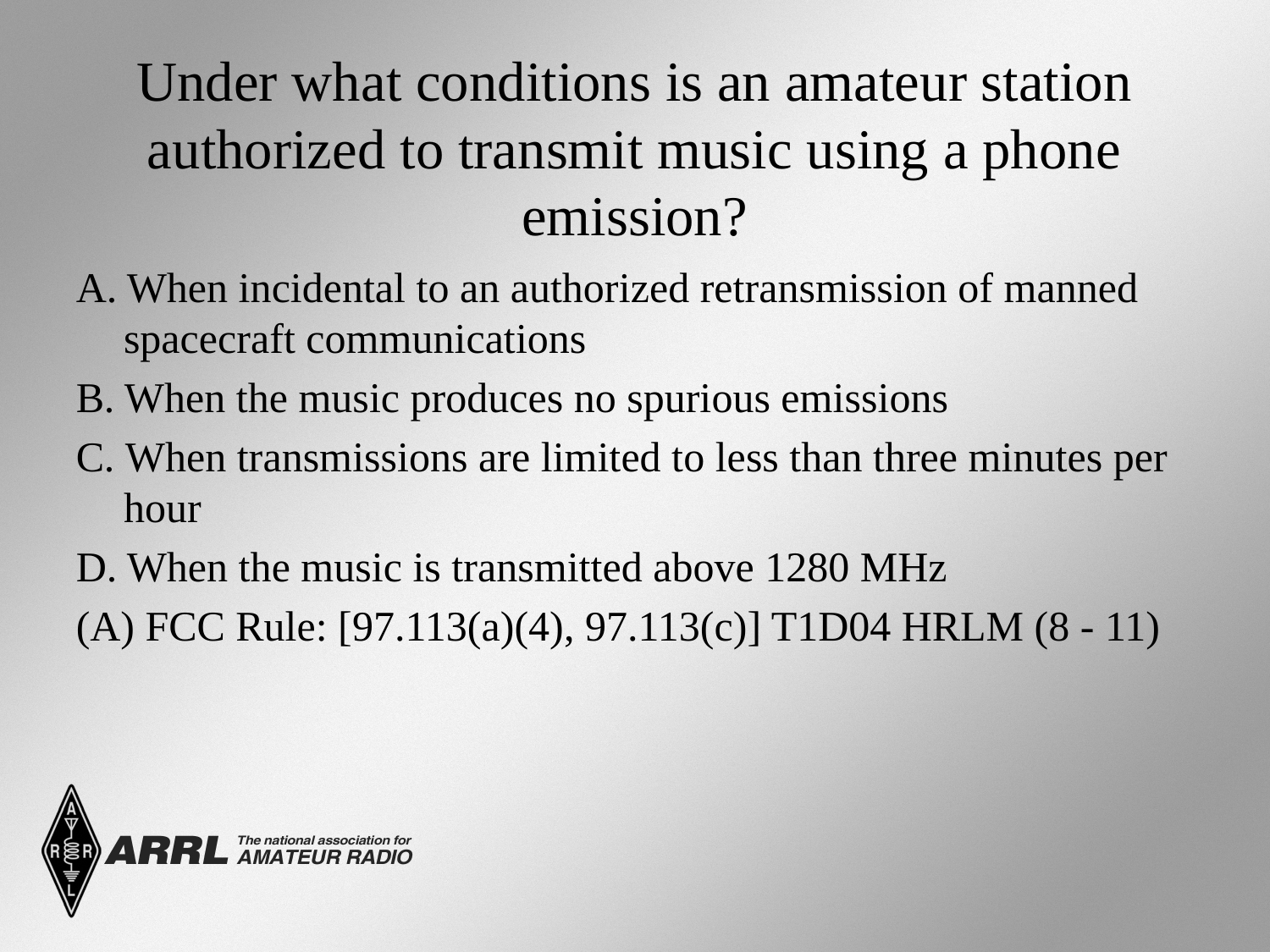

# Under what conditions is an amateur station authorized to transmit music using a phone emission?
A. When incidental to an authorized retransmission of manned spacecraft communications
B. When the music produces no spurious emissions
C. When transmissions are limited to less than three minutes per hour
D. When the music is transmitted above 1280 MHz
(A) FCC Rule: [97.113(a)(4), 97.113(c)] T1D04 HRLM (8 - 11)